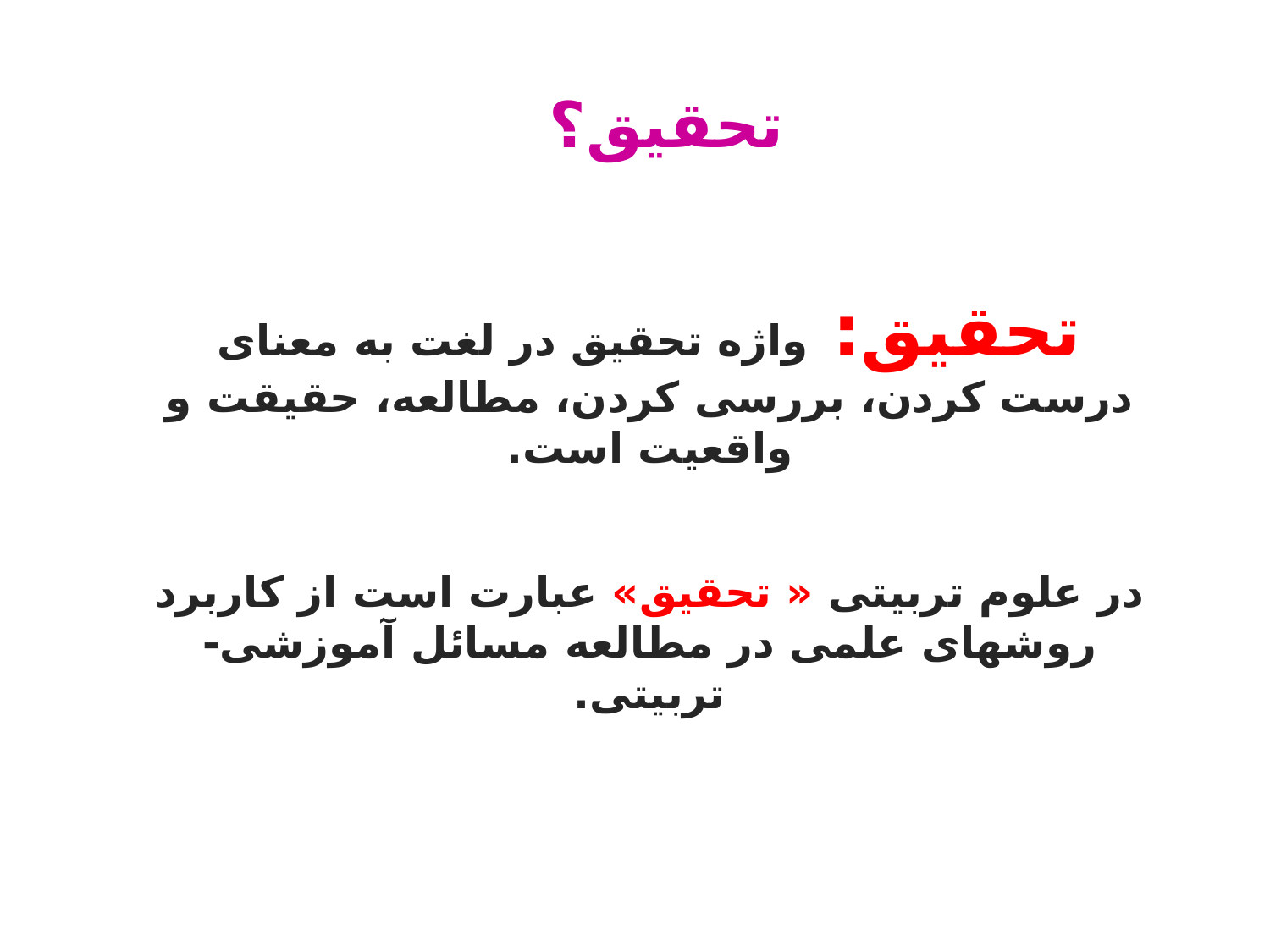

# تحقیق؟
تحقیق: واژه تحقیق در لغت به معنای درست کردن، بررسی کردن، مطالعه، حقیقت و واقعیت است.

در علوم تربیتی « تحقیق» عبارت است از کاربرد روشهای علمی در مطالعه مسائل آموزشی- تربیتی.